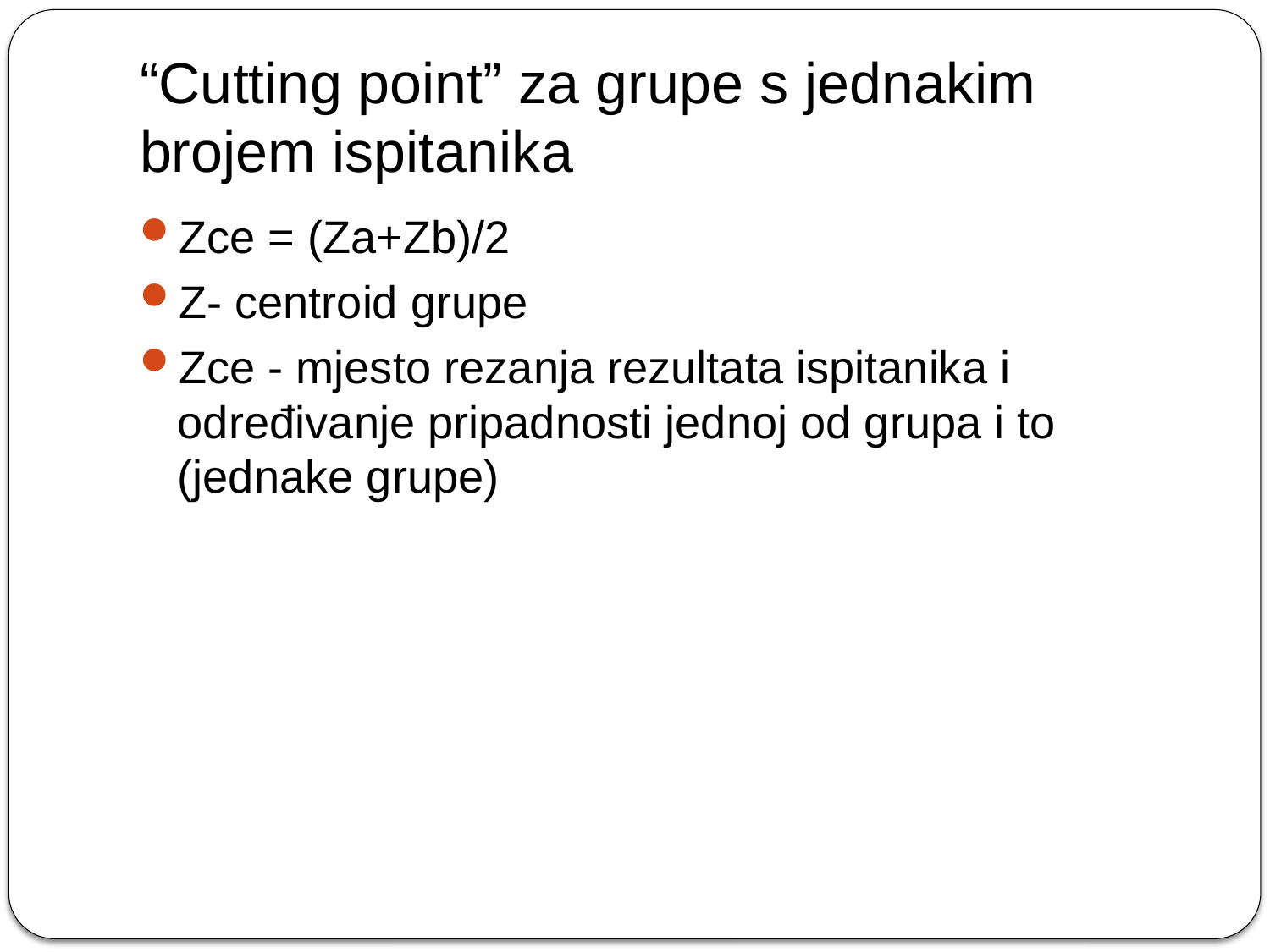

# “Cutting point” za grupe s jednakim brojem ispitanika
Zce = (Za+Zb)/2
Z- centroid grupe
Zce - mjesto rezanja rezultata ispitanika i određivanje pripadnosti jednoj od grupa i to (jednake grupe)